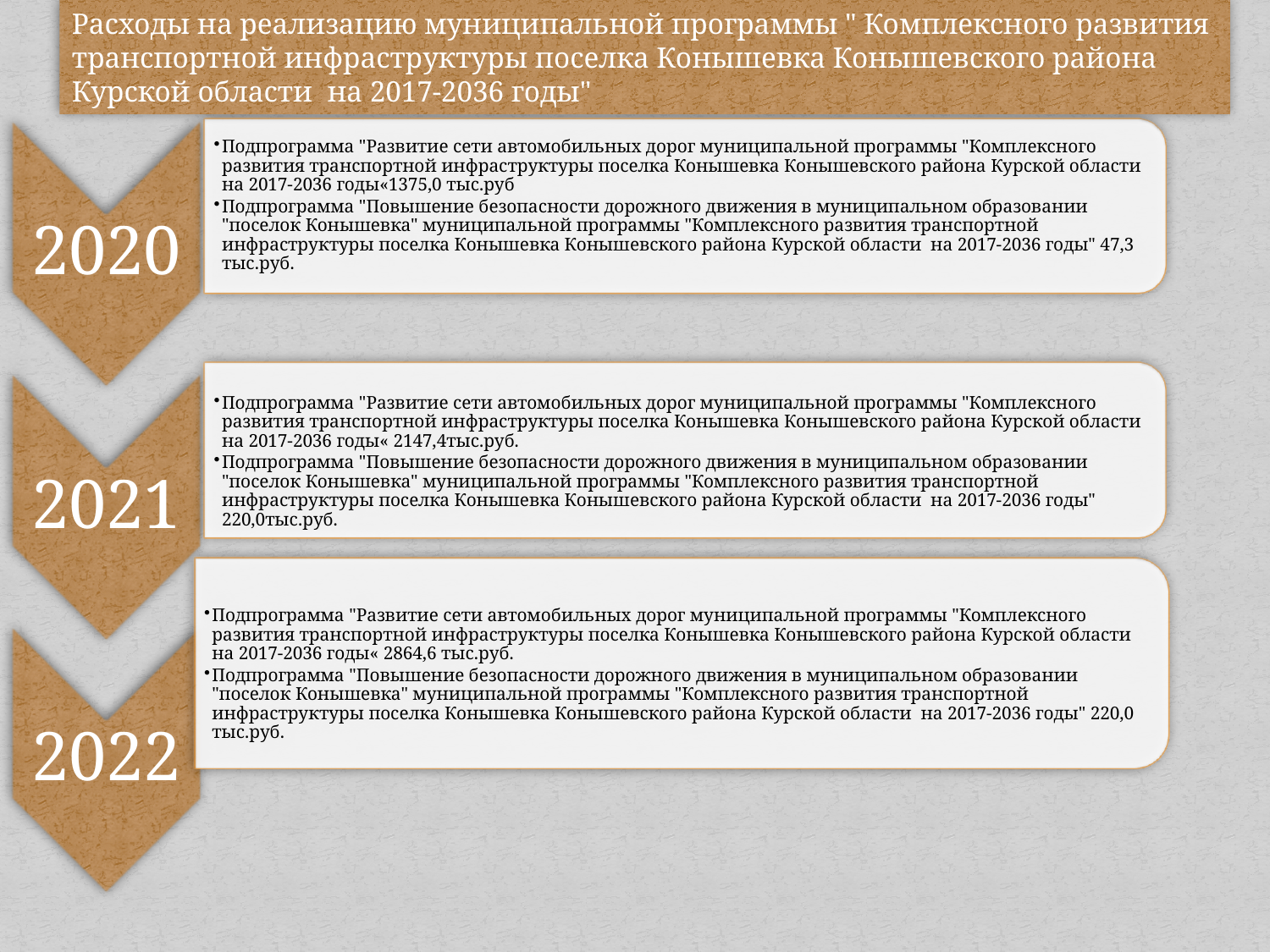

Расходы на реализацию муниципальной программы " Комплексного развития транспортной инфраструктуры поселка Конышевка Конышевского района Курской области  на 2017-2036 годы"
2020
Подпрограмма "Развитие сети автомобильных дорог муниципальной программы "Комплексного развития транспортной инфраструктуры поселка Конышевка Конышевского района Курской области  на 2017-2036 годы«1375,0 тыс.руб
Подпрограмма "Повышение безопасности дорожного движения в муниципальном образовании "поселок Конышевка" муниципальной программы "Комплексного развития транспортной инфраструктуры поселка Конышевка Конышевского района Курской области  на 2017-2036 годы" 47,3 тыс.руб.
2021

Подпрограмма "Развитие сети автомобильных дорог муниципальной программы "Комплексного развития транспортной инфраструктуры поселка Конышевка Конышевского района Курской области  на 2017-2036 годы« 2147,4тыс.руб.
Подпрограмма "Повышение безопасности дорожного движения в муниципальном образовании "поселок Конышевка" муниципальной программы "Комплексного развития транспортной инфраструктуры поселка Конышевка Конышевского района Курской области  на 2017-2036 годы" 220,0тыс.руб.
2022

Подпрограмма "Развитие сети автомобильных дорог муниципальной программы "Комплексного развития транспортной инфраструктуры поселка Конышевка Конышевского района Курской области  на 2017-2036 годы« 2864,6 тыс.руб.
Подпрограмма "Повышение безопасности дорожного движения в муниципальном образовании "поселок Конышевка" муниципальной программы "Комплексного развития транспортной инфраструктуры поселка Конышевка Конышевского района Курской области  на 2017-2036 годы" 220,0 тыс.руб.